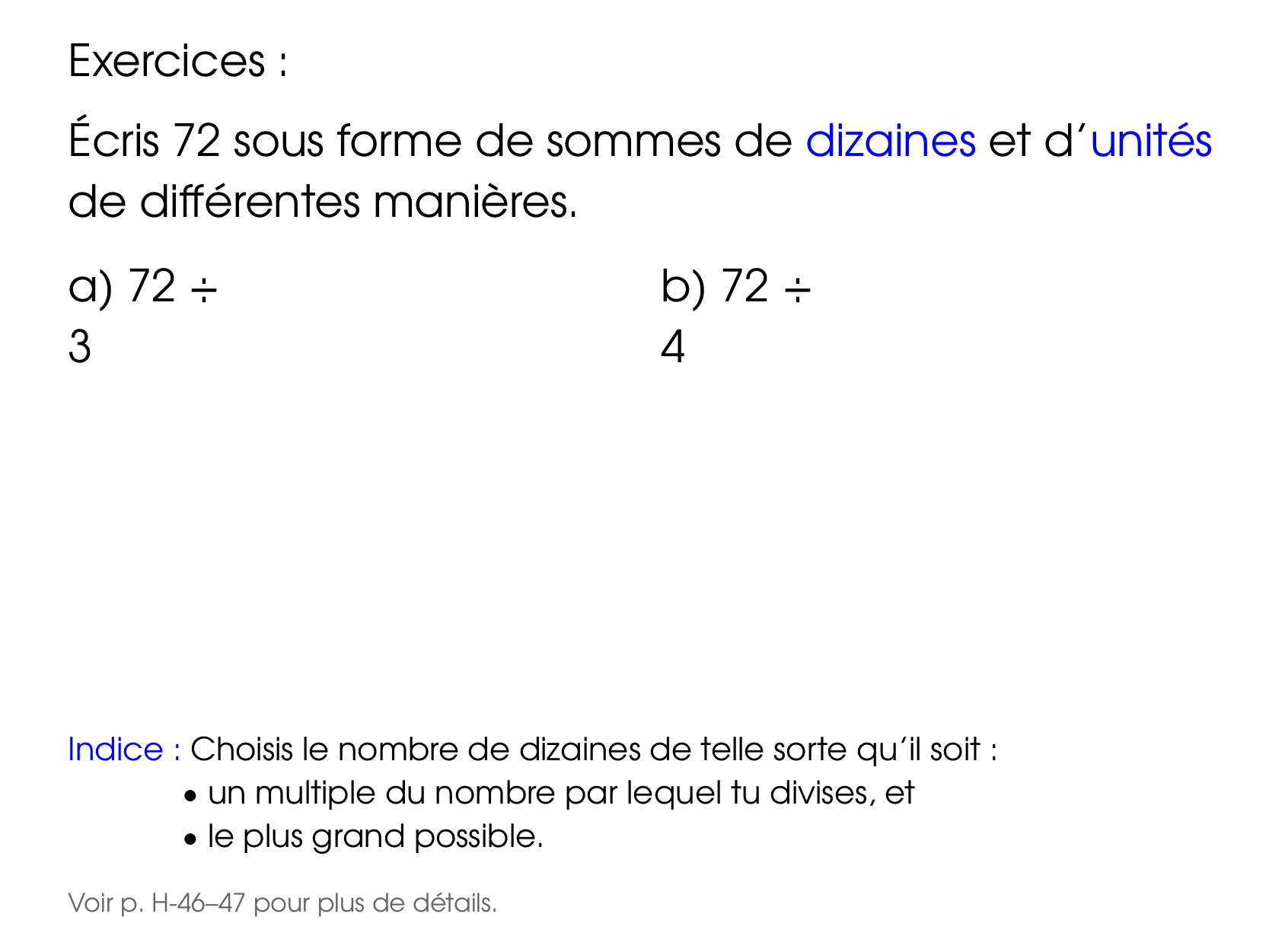

Exercices :
Écris 72 sous forme de sommes de dizaines et d’unités de différentes manières.
a) 72 ÷ 3
b) 72 ÷ 4
  Indice : Choisis le nombre de dizaines de telle sorte qu’il soit :
	  • un multiple du nombre par lequel tu divises, et
	  • le plus grand possible.
Voir p. H-46–47 pour plus de détails.